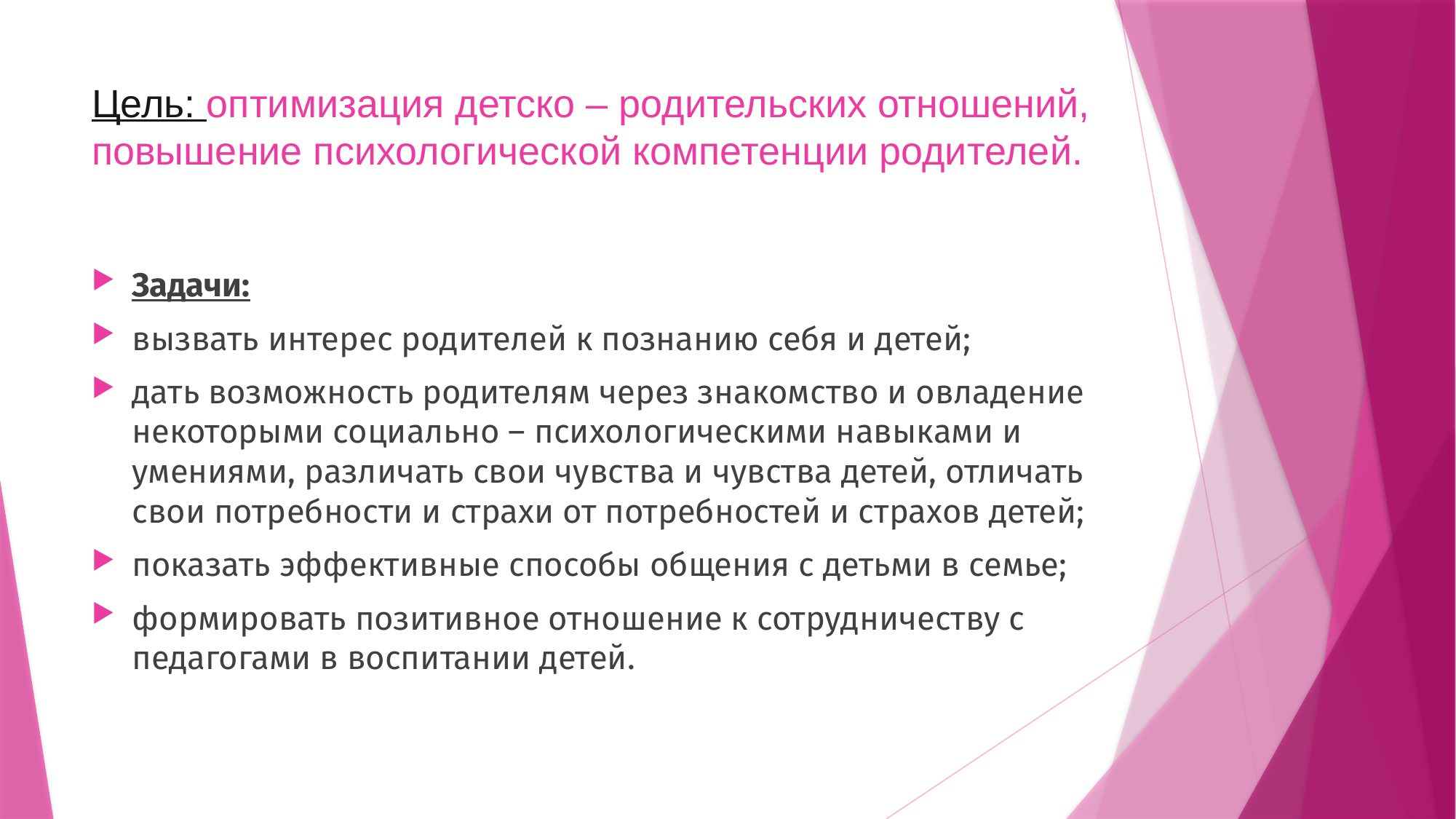

# Цель: оптимизация детско – родительских отношений, повышение психологической компетенции родителей.
Задачи:
вызвать интерес родителей к познанию себя и детей;
дать возможность родителям через знакомство и овладение некоторыми социально – психологическими навыками и умениями, различать свои чувства и чувства детей, отличать свои потребности и страхи от потребностей и страхов детей;
показать эффективные способы общения с детьми в семье;
формировать позитивное отношение к сотрудничеству с педагогами в воспитании детей.